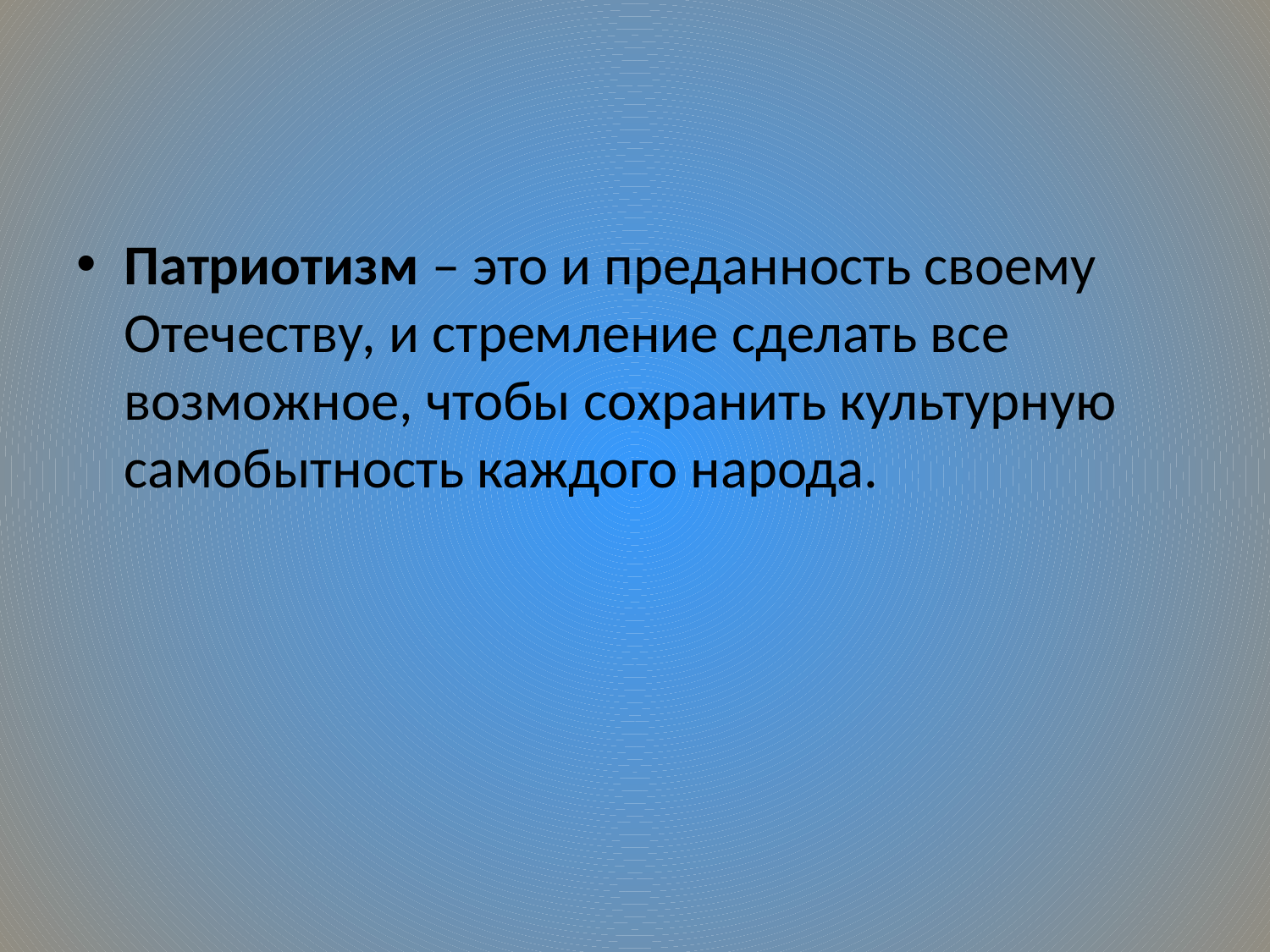

Патриотизм – это и преданность своему Отечеству, и стремление сделать все возможное, чтобы сохранить культурную самобытность каждого народа.